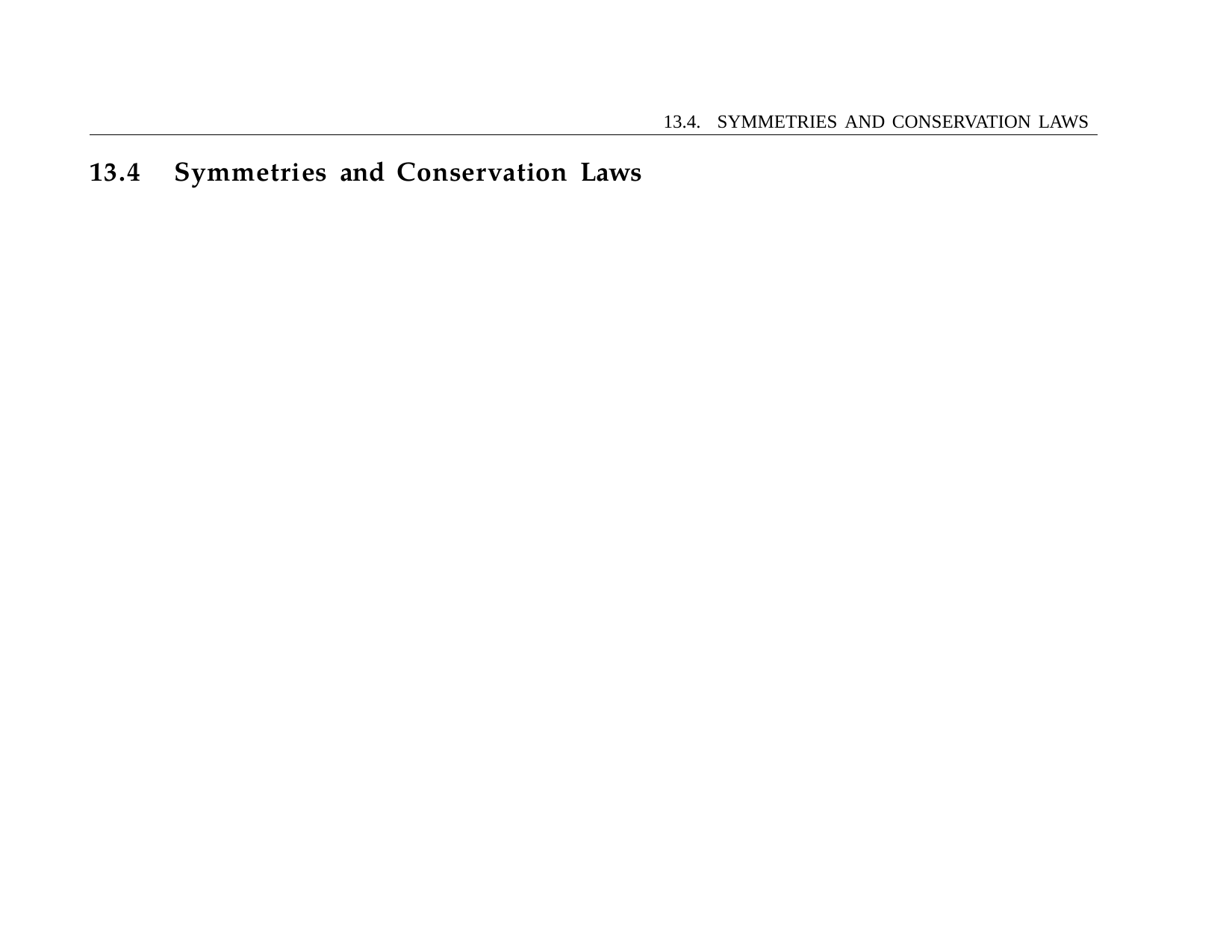

13.4.  SYMMETRIES AND CONSERVATION LAWS

13.4	Symmetries and Conservation Laws